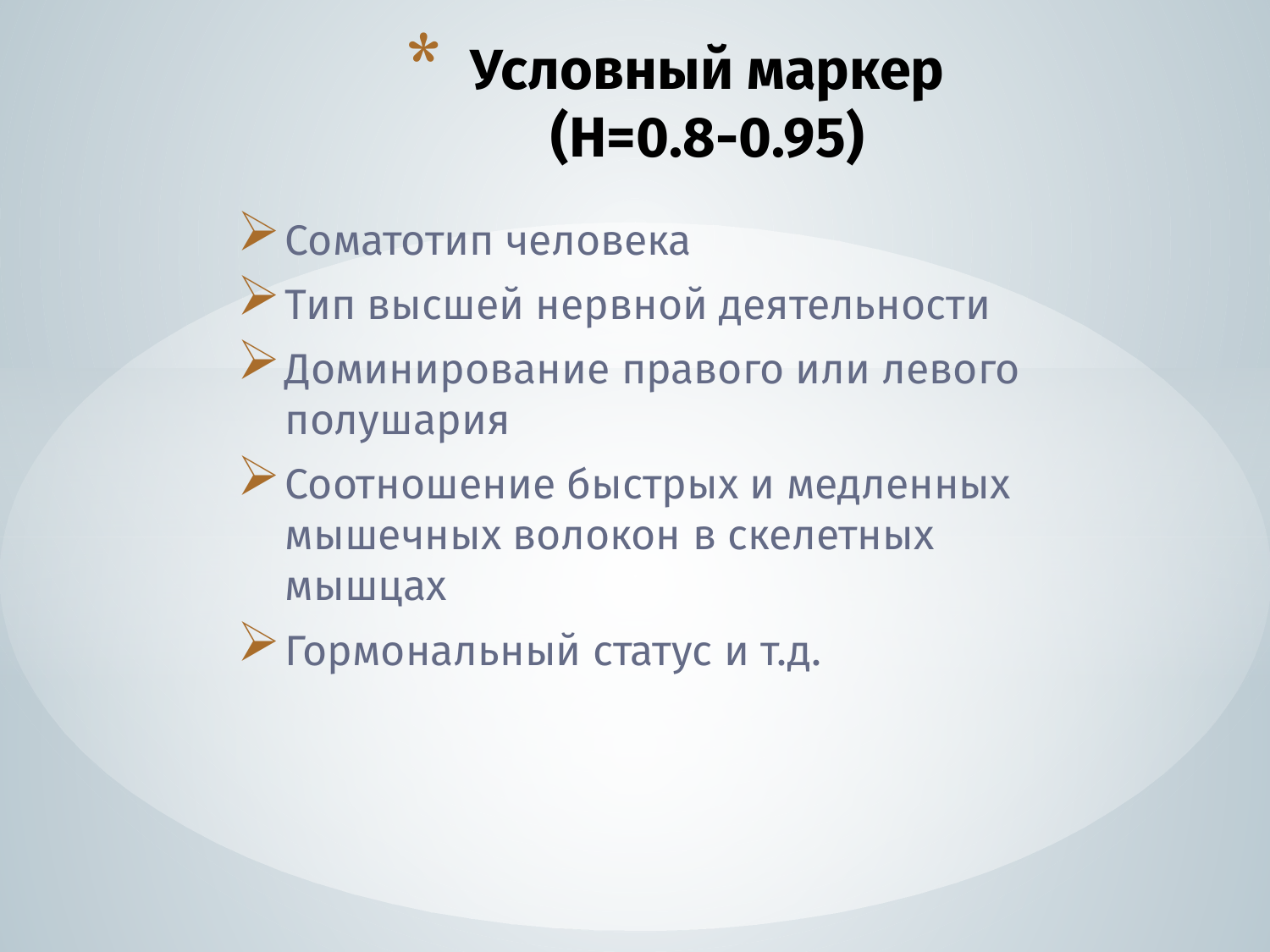

# Условный маркер (Н=0.8-0.95)
Соматотип человека
Тип высшей нервной деятельности
Доминирование правого или левого полушария
Соотношение быстрых и медленных мышечных волокон в скелетных мышцах
Гормональный статус и т.д.